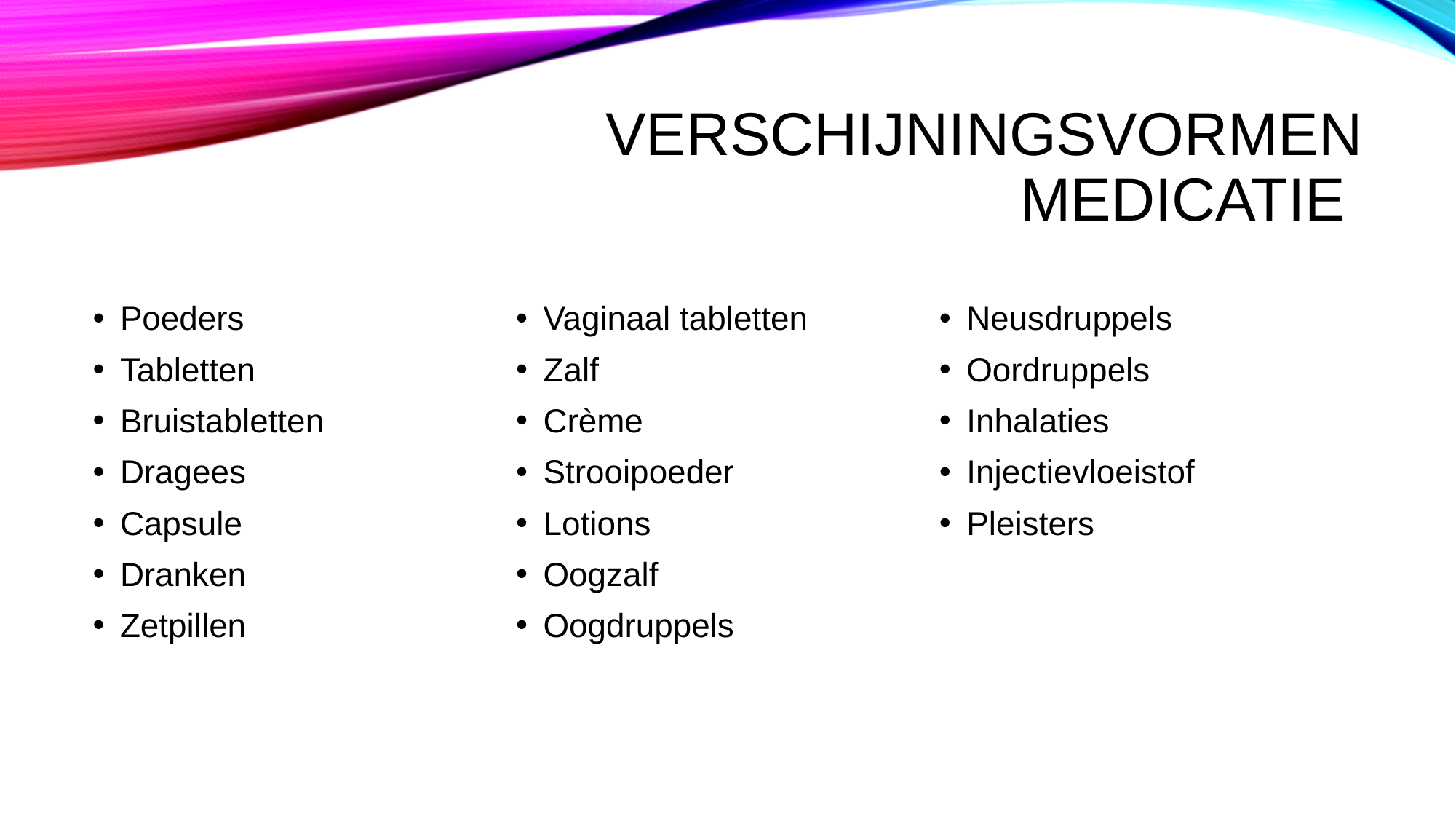

# Verschijningsvormen medicatie
Poeders
Tabletten
Bruistabletten
Dragees
Capsule
Dranken
Zetpillen
Vaginaal tabletten
Zalf
Crème
Strooipoeder
Lotions
Oogzalf
Oogdruppels
Neusdruppels
Oordruppels
Inhalaties
Injectievloeistof
Pleisters